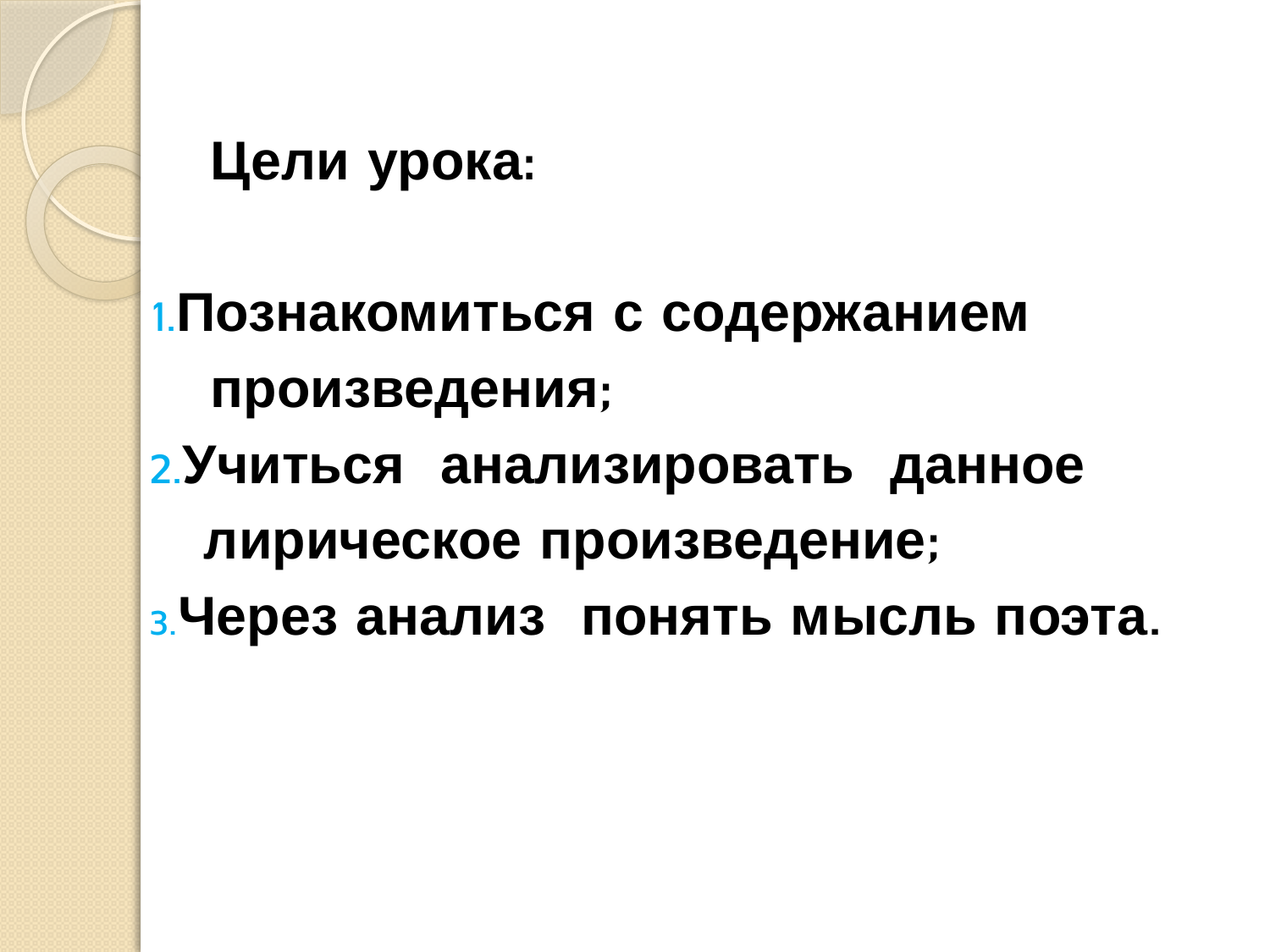

Цели урока:

 1.Познакомиться с содержанием
    произведения;
2.Учиться  анализировать  данное
   лирическое произведение;
3.Через анализ  понять мысль поэта.